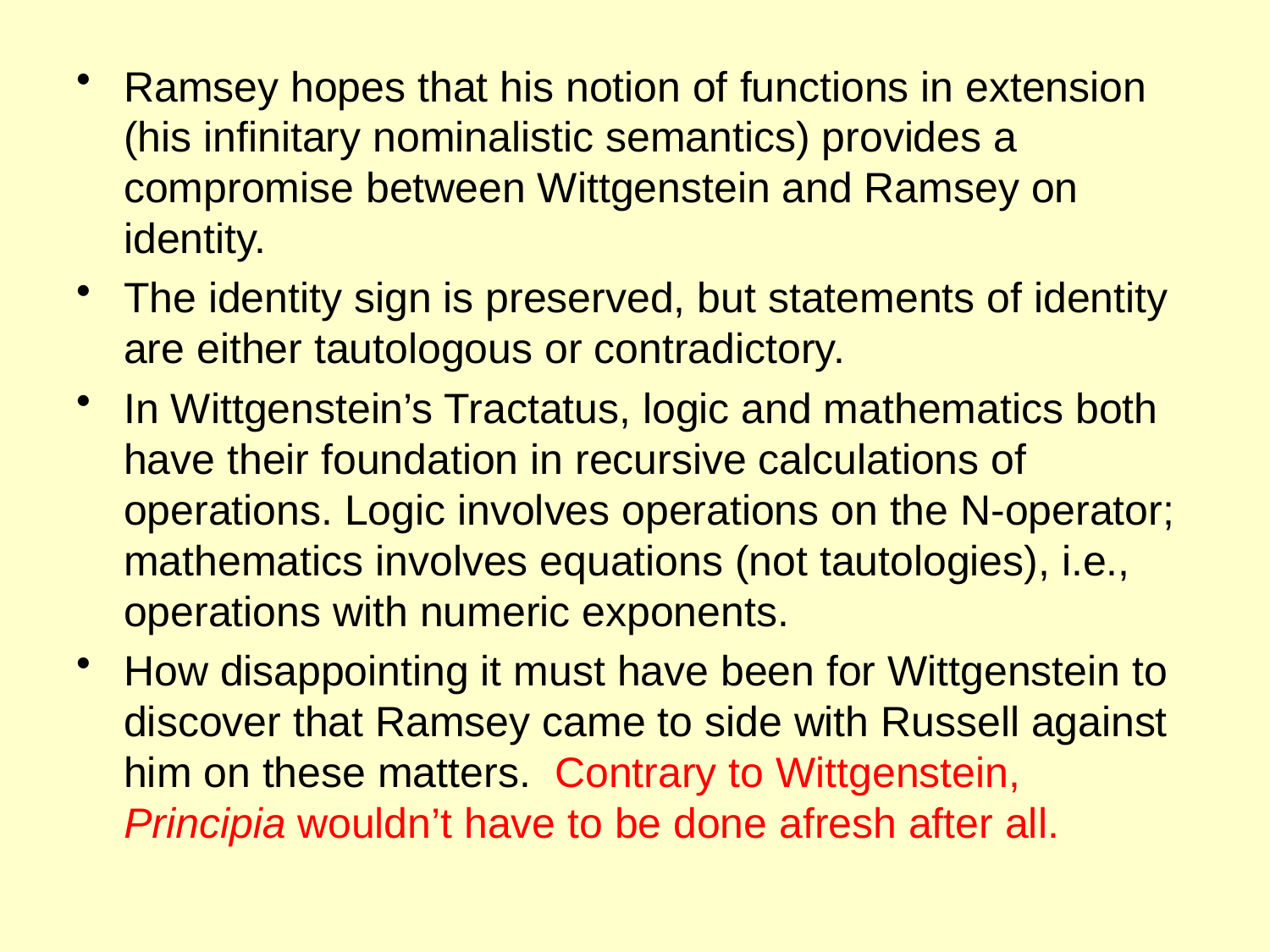

Ramsey hopes that his notion of functions in extension (his infinitary nominalistic semantics) provides a compromise between Wittgenstein and Ramsey on identity.
The identity sign is preserved, but statements of identity are either tautologous or contradictory.
In Wittgenstein’s Tractatus, logic and mathematics both have their foundation in recursive calculations of operations. Logic involves operations on the N-operator; mathematics involves equations (not tautologies), i.e., operations with numeric exponents.
How disappointing it must have been for Wittgenstein to discover that Ramsey came to side with Russell against him on these matters.  Contrary to Wittgenstein, Principia wouldn’t have to be done afresh after all.